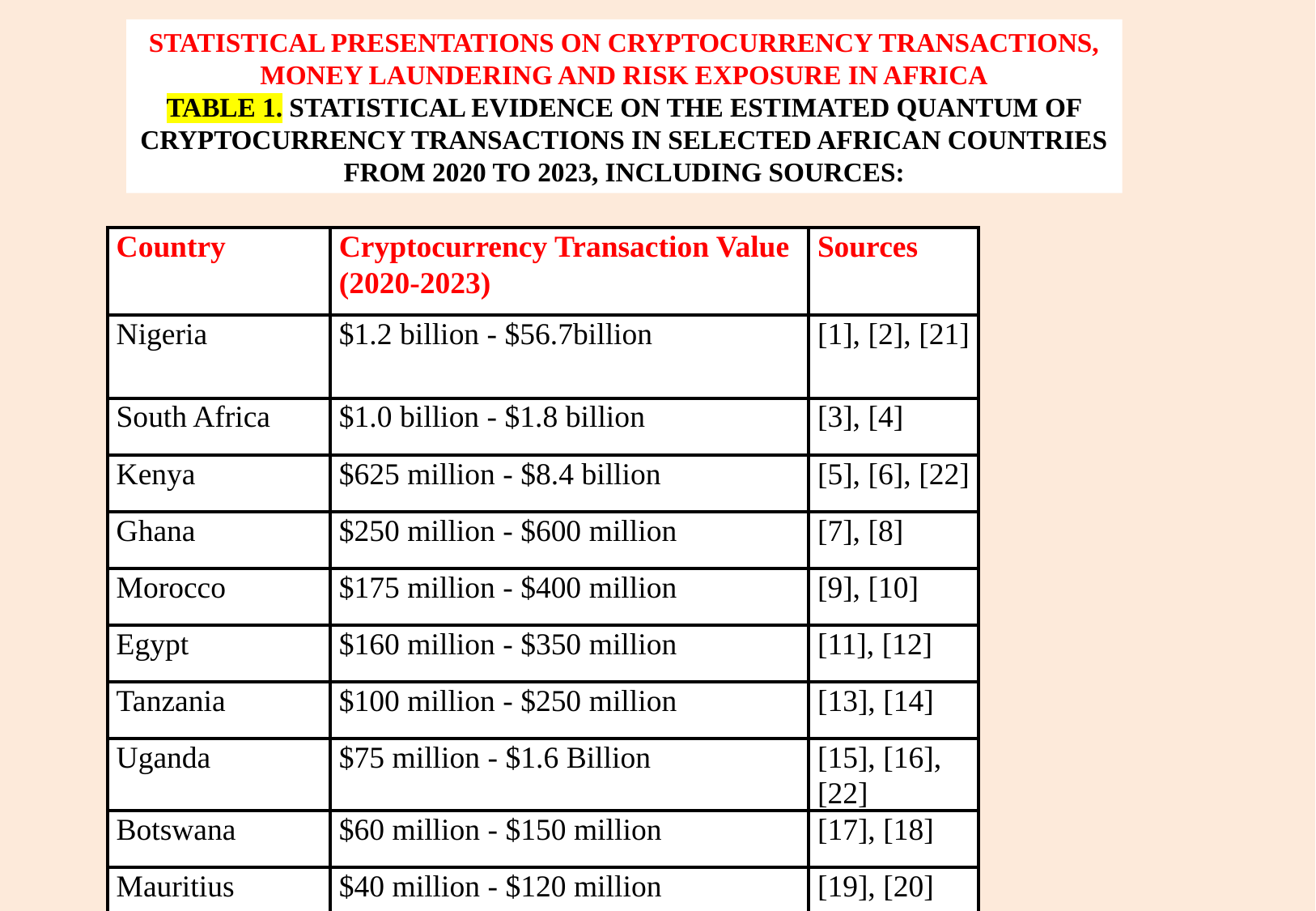

STATISTICAL PRESENTATIONS ON CRYPTOCURRENCY TRANSACTIONS, MONEY LAUNDERING AND RISK EXPOSURE IN AFRICA
TABLE 1. STATISTICAL EVIDENCE ON THE ESTIMATED QUANTUM OF CRYPTOCURRENCY TRANSACTIONS IN SELECTED AFRICAN COUNTRIES FROM 2020 TO 2023, INCLUDING SOURCES:
| Country | Cryptocurrency Transaction Value (2020-2023) | Sources |
| --- | --- | --- |
| Nigeria | $1.2 billion - $56.7billion | [1], [2], [21] |
| South Africa | $1.0 billion - $1.8 billion | [3], [4] |
| Kenya | $625 million - $8.4 billion | [5], [6], [22] |
| Ghana | $250 million - $600 million | [7], [8] |
| Morocco | $175 million - $400 million | [9], [10] |
| Egypt | $160 million - $350 million | [11], [12] |
| Tanzania | $100 million - $250 million | [13], [14] |
| Uganda | $75 million - $1.6 Billion | [15], [16], [22] |
| Botswana | $60 million - $150 million | [17], [18] |
| Mauritius | $40 million - $120 million | [19], [20] |